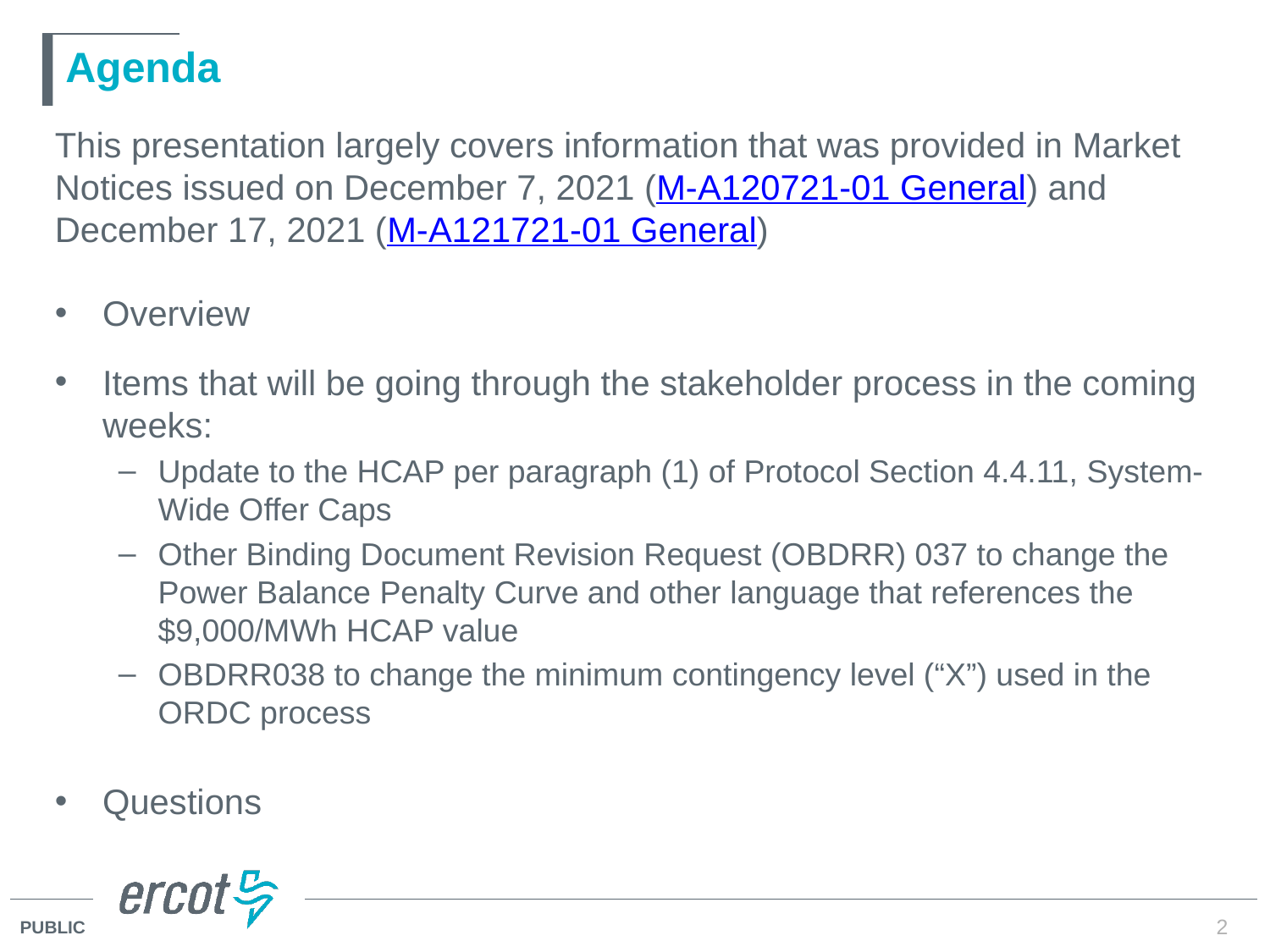

# Agenda
This presentation largely covers information that was provided in Market Notices issued on December 7, 2021 (M-A120721-01 General) and December 17, 2021 (M-A121721-01 General)

Overview

Items that will be going through the stakeholder process in the coming weeks:
Update to the HCAP per paragraph (1) of Protocol Section 4.4.11, System-Wide Offer Caps
Other Binding Document Revision Request (OBDRR) 037 to change the Power Balance Penalty Curve and other language that references the $9,000/MWh HCAP value
OBDRR038 to change the minimum contingency level (“X”) used in the ORDC process

Questions

2